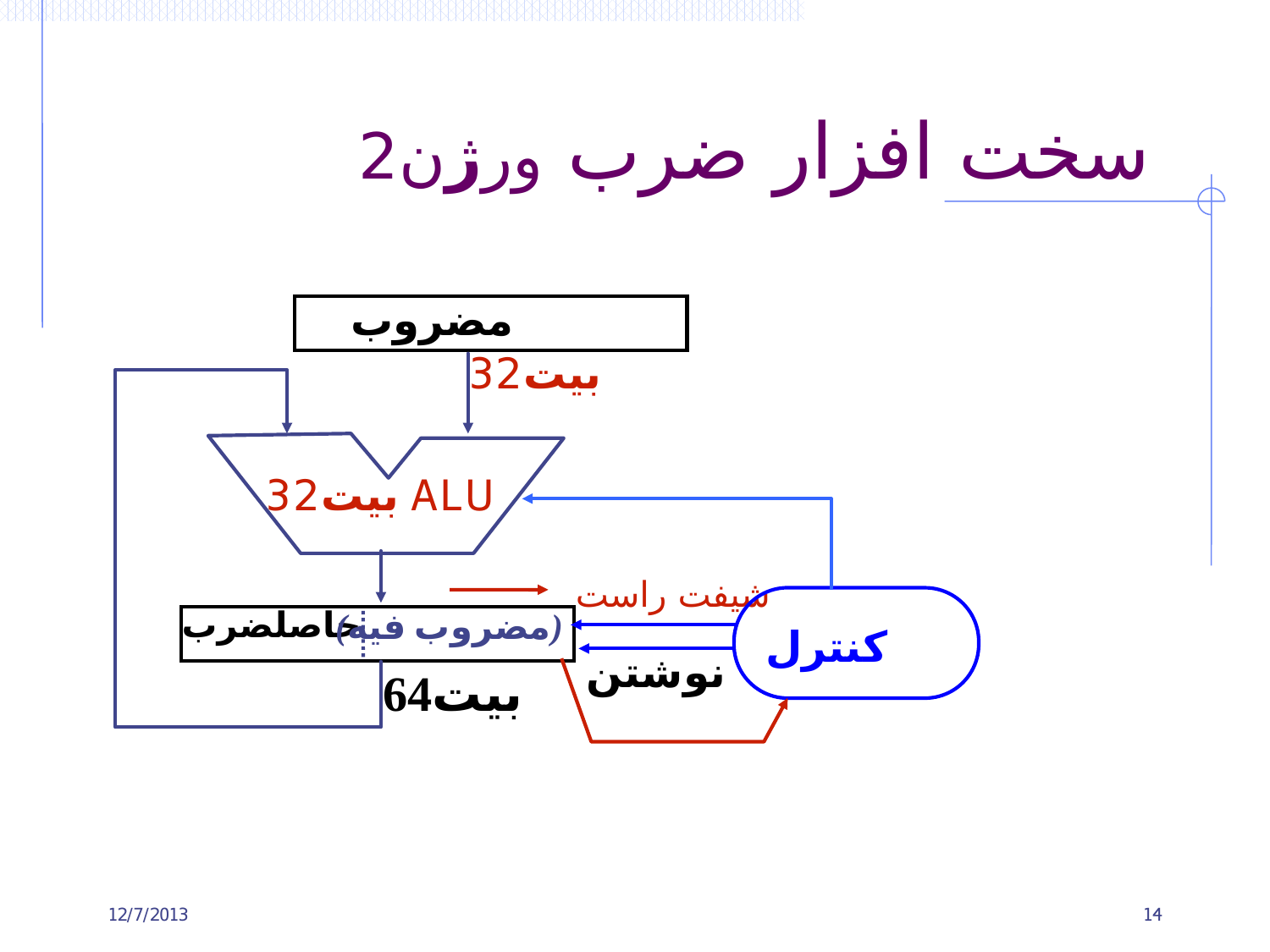

# سخت افزار ضرب ورژن2
مضروب

32بيت

32بيت ALU

شيفت راست

حاصلضرب
(مضروب فيه)

کنترل

نوشتن

64بيت

12/7/2013
14